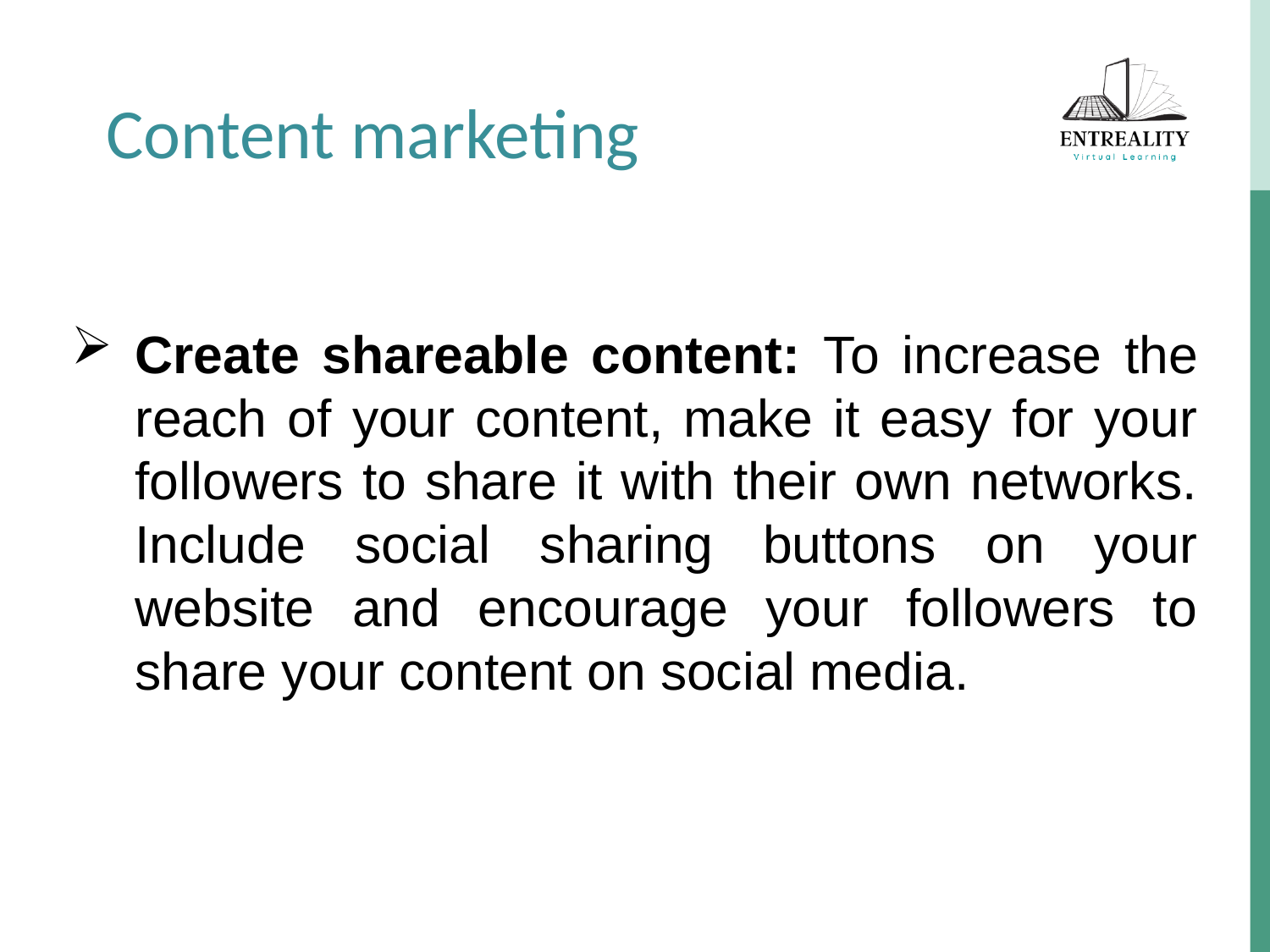

Content marketing

Create shareable content: To increase the reach of your content, make it easy for your followers to share it with their own networks. Include social sharing buttons on your website and encourage your followers to share your content on social media.